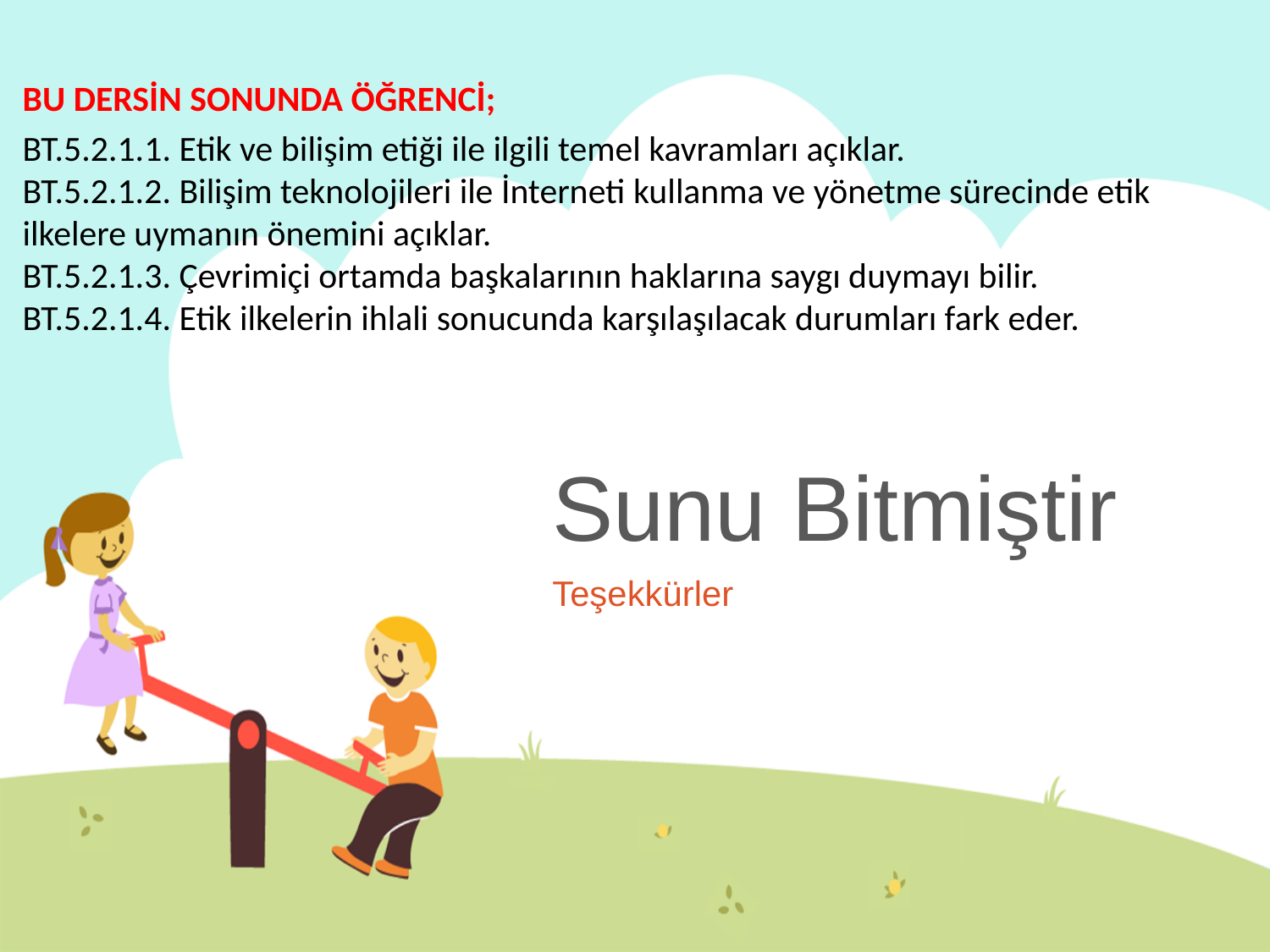

BU DERSİN SONUNDA ÖĞRENCİ;
BT.5.2.1.1. Etik ve bilişim etiği ile ilgili temel kavramları açıklar.
BT.5.2.1.2. Bilişim teknolojileri ile İnterneti kullanma ve yönetme sürecinde etik ilkelere uymanın önemini açıklar.
BT.5.2.1.3. Çevrimiçi ortamda başkalarının haklarına saygı duymayı bilir.
BT.5.2.1.4. Etik ilkelerin ihlali sonucunda karşılaşılacak durumları fark eder.
# Sunu Bitmiştir
Teşekkürler